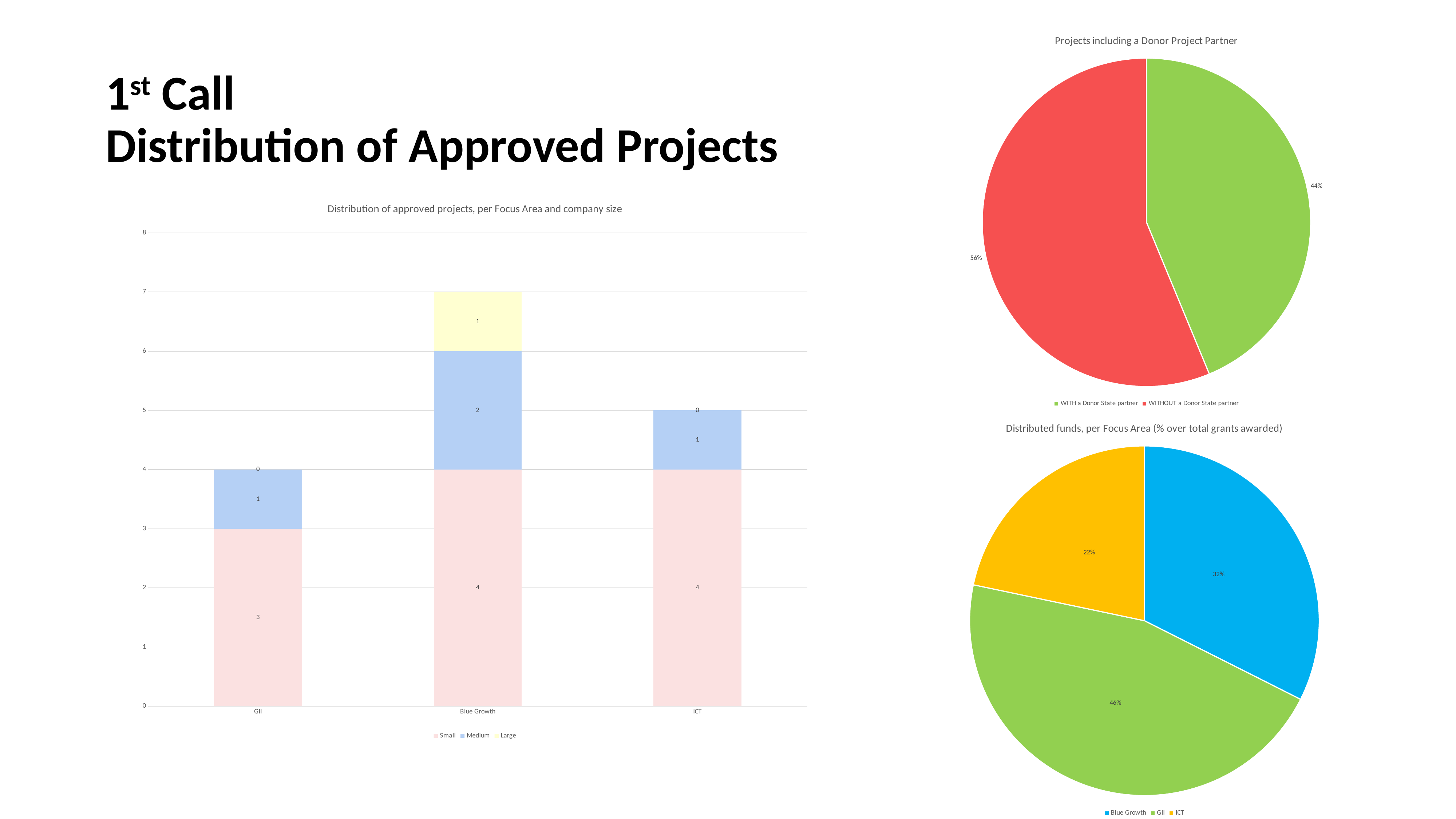

### Chart: Projects including a Donor Project Partner

| Category |  |
|---|---|
| WITH a Donor State partner | 0.4375 |
| WITHOUT a Donor State partner | 0.5625 |
# 1st Call
Distribution of Approved Projects

### Chart: Distribution of approved projects, per Focus Area and company size

| Category | Small | Medium | Large |
|---|---|---|---|
| GII | 3.0 | 1.0 | 0.0 |
| Blue Growth | 4.0 | 2.0 | 1.0 |
| ICT | 4.0 | 1.0 | 0.0 |

### Chart: Distributed funds, per Focus Area (% over total grants awarded)

| Category | Total Grant amount (%) |
|---|---|
| Blue Growth | 0.32425811339815636 |
| GII | 0.458711116723492 |
| ICT | 0.21703076987835165 |